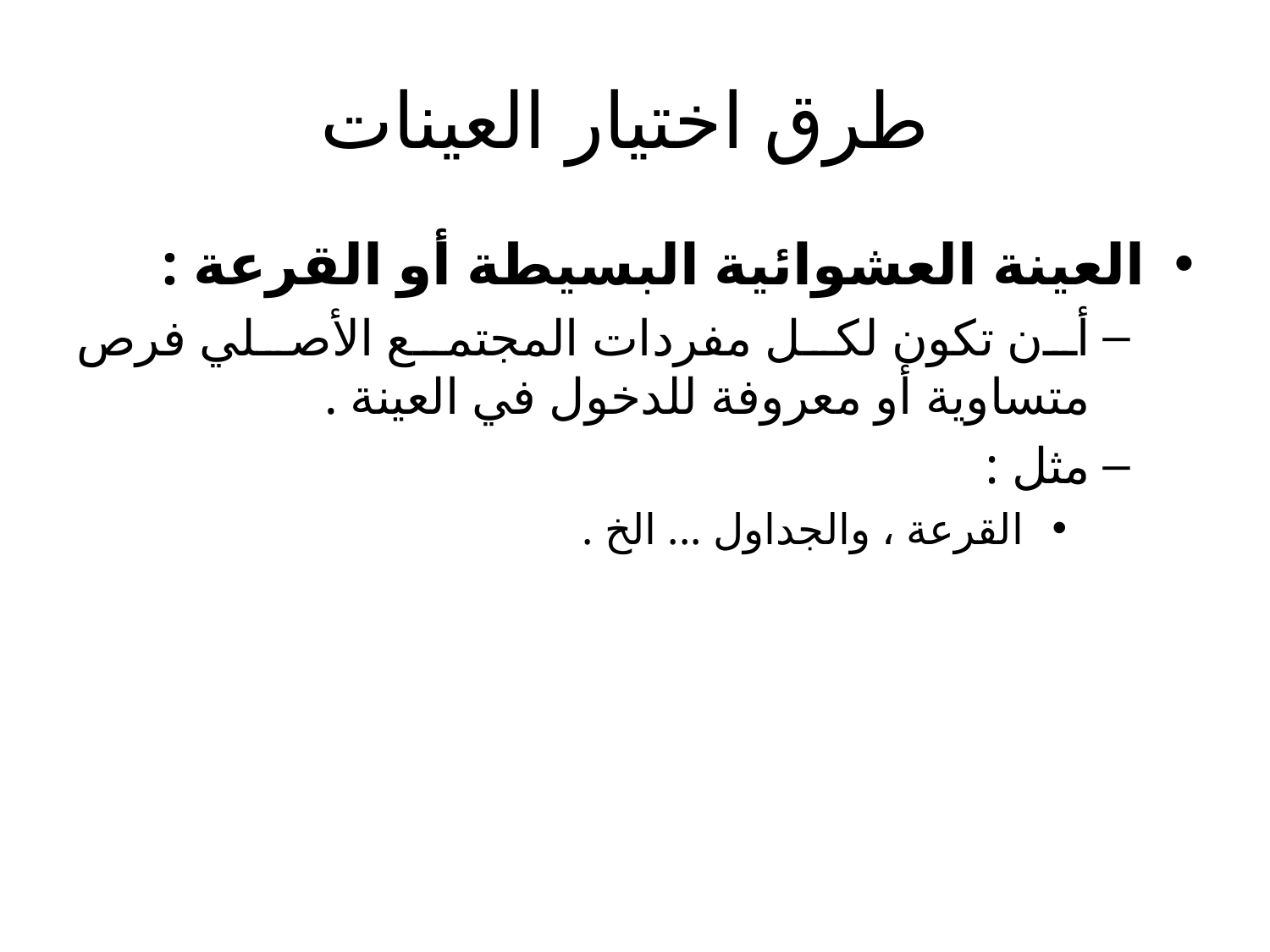

# طرق اختيار العينات
العينة العشوائية البسيطة أو القرعة :
أن تكون لكل مفردات المجتمع الأصلي فرص متساوية أو معروفة للدخول في العينة .
مثل :
 القرعة ، والجداول ... الخ .